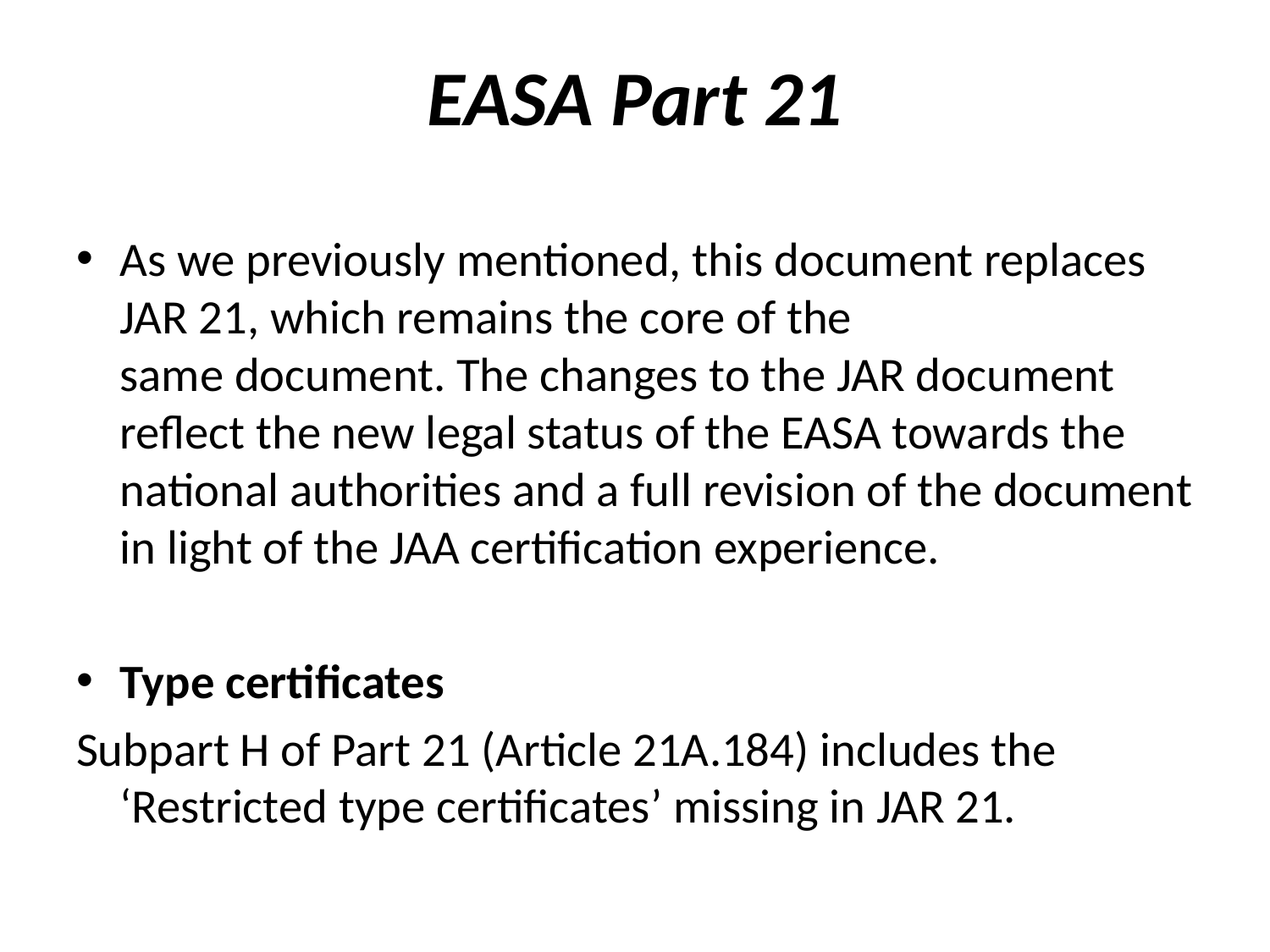

# EASA Part 21
As we previously mentioned, this document replaces JAR 21, which remains the core of the
same document. The changes to the JAR document reflect the new legal status of the EASA towards the national authorities and a full revision of the document in light of the JAA certification experience.

Type certificates
Subpart H of Part 21 (Article 21A.184) includes the ‘Restricted type certificates’ missing in JAR 21.